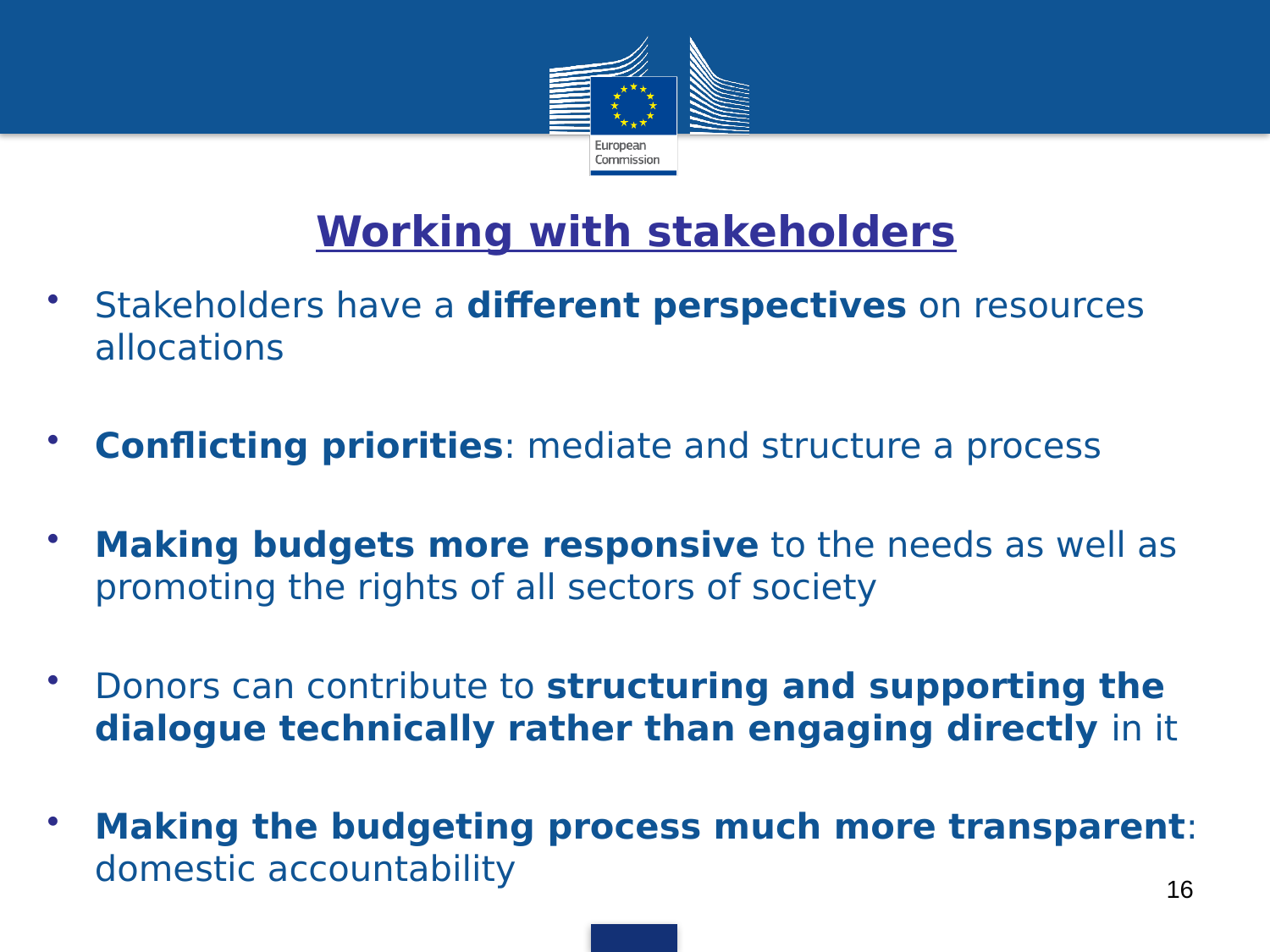

Working with stakeholders

Stakeholders have a different perspectives on resources allocations

Conflicting priorities: mediate and structure a process

Making budgets more responsive to the needs as well as promoting the rights of all sectors of society

Donors can contribute to structuring and supporting the dialogue technically rather than engaging directly in it

Making the budgeting process much more transparent: domestic accountability
16